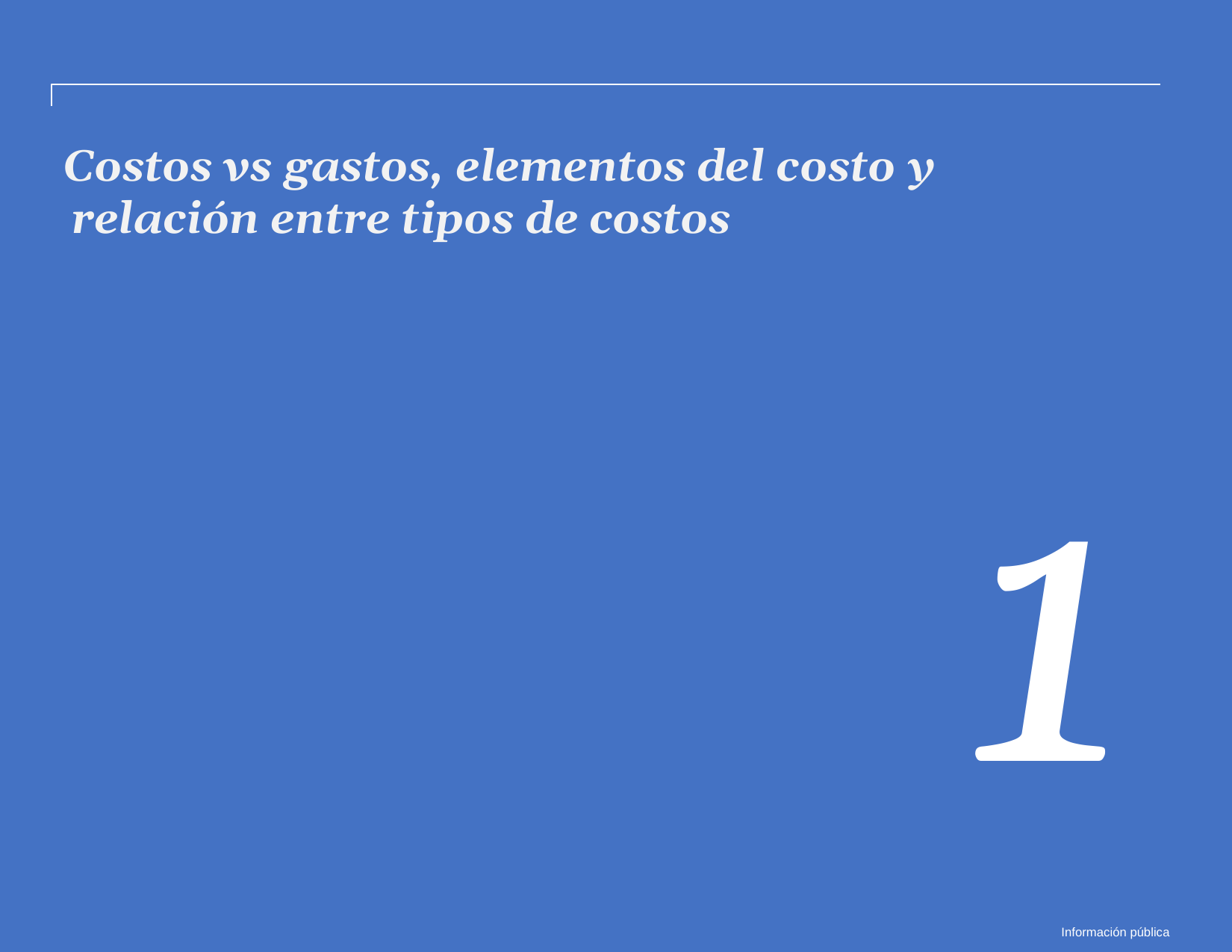

Costos vs gastos, elementos del costo y relación entre tipos de costos

1